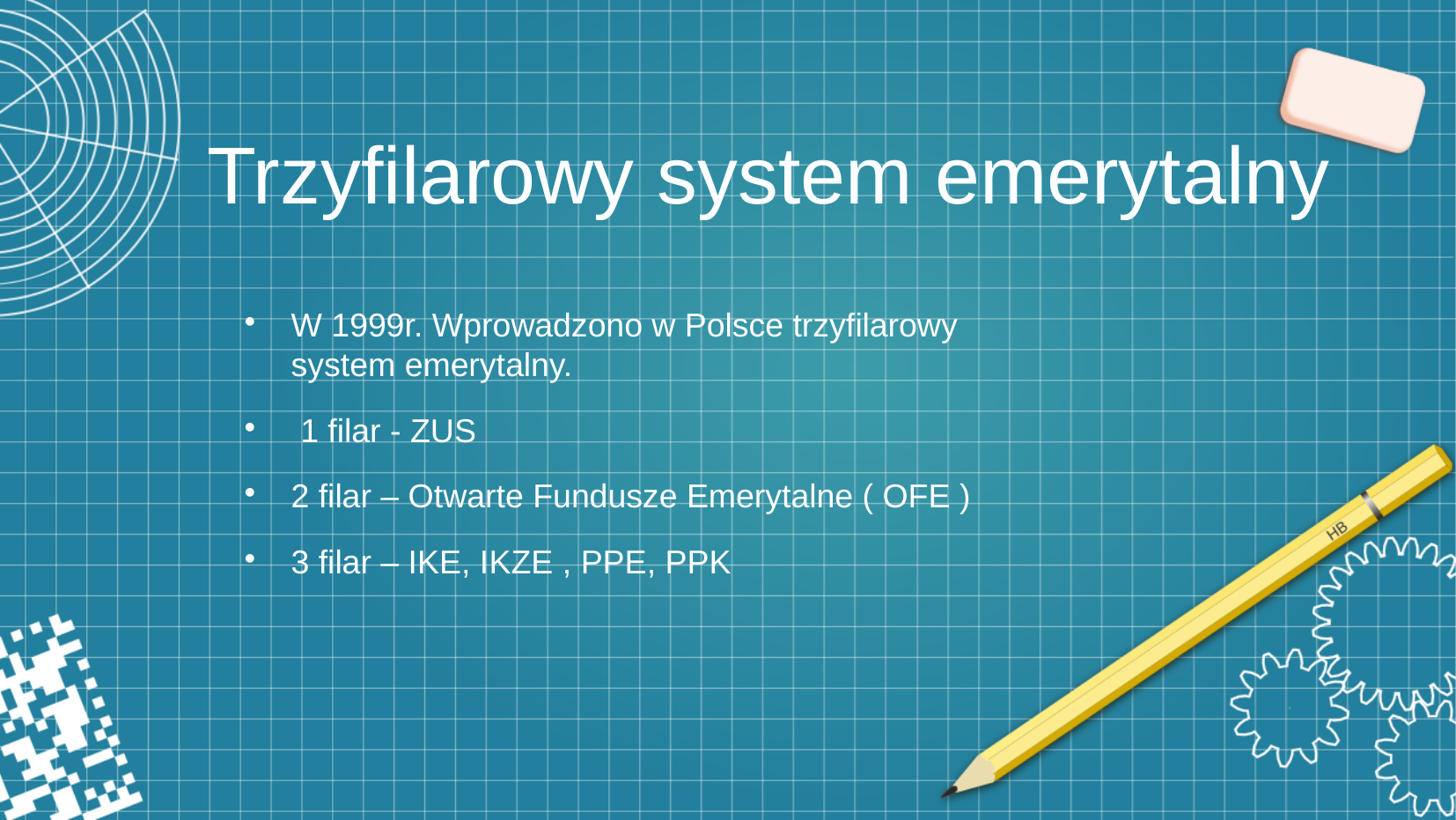

# Trzyfilarowy system emerytalny
W 1999r. Wprowadzono w Polsce trzyfilarowy system emerytalny.
 1 filar - ZUS
2 filar – Otwarte Fundusze Emerytalne ( OFE )
3 filar – IKE, IKZE , PPE, PPK